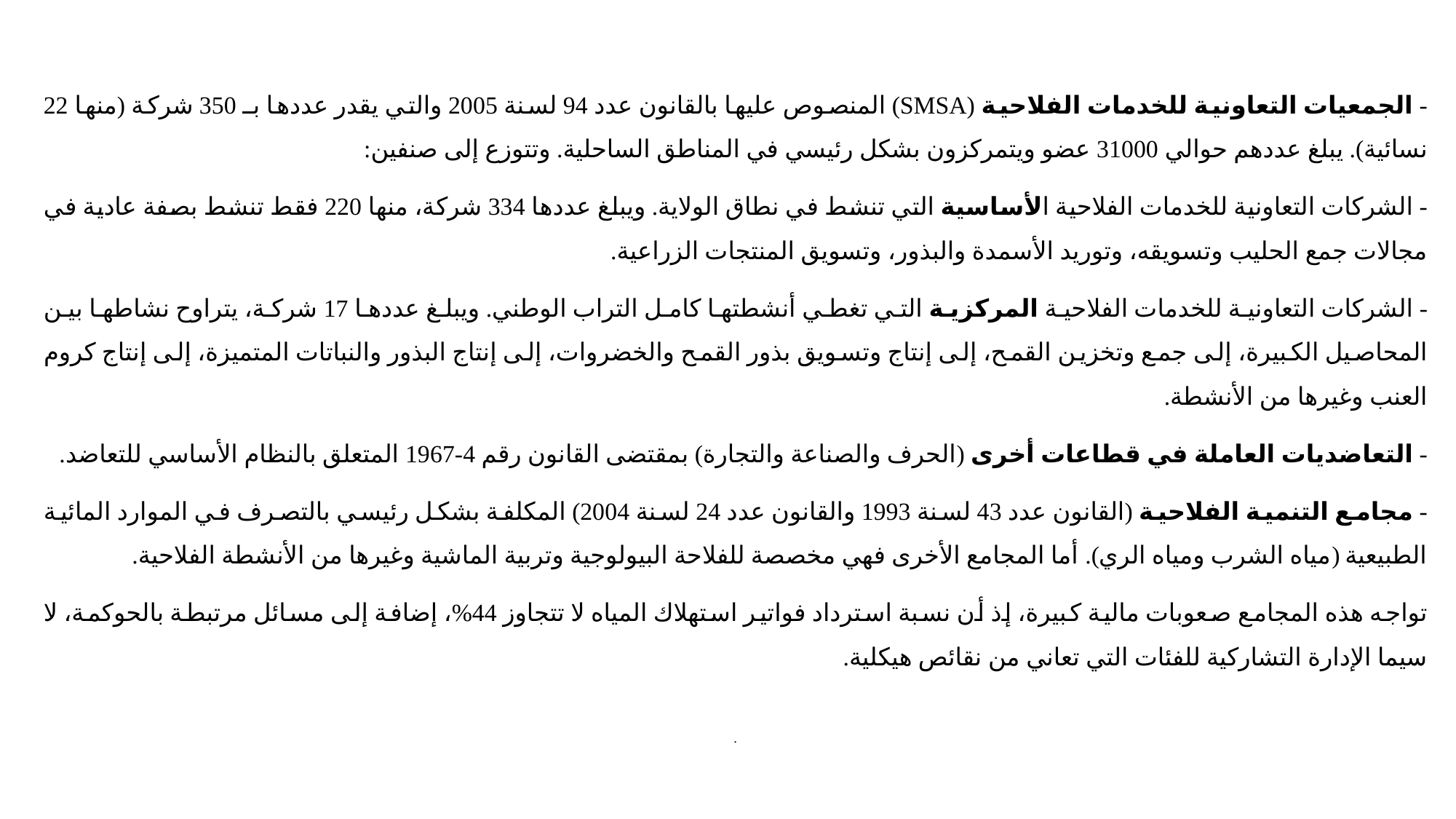

- الجمعيات التعاونية للخدمات الفلاحية (SMSA) المنصوص عليها بالقانون عدد 94 لسنة 2005 والتي يقدر عددها بـ 350 شركة (منها 22 نسائية). يبلغ عددهم حوالي 31000 عضو ويتمركزون بشكل رئيسي في المناطق الساحلية. وتتوزع إلى صنفين:
- الشركات التعاونية للخدمات الفلاحية الأساسية التي تنشط في نطاق الولاية. ويبلغ عددها 334 شركة، منها 220 فقط تنشط بصفة عادية في مجالات جمع الحليب وتسويقه، وتوريد الأسمدة والبذور، وتسويق المنتجات الزراعية.
- الشركات التعاونية للخدمات الفلاحية المركزية التي تغطي أنشطتها كامل التراب الوطني. ويبلغ عددها 17 شركة، يتراوح نشاطها بين المحاصيل الكبيرة، إلى جمع وتخزين القمح، إلى إنتاج وتسويق بذور القمح والخضروات، إلى إنتاج البذور والنباتات المتميزة، إلى إنتاج كروم العنب وغيرها من الأنشطة.
- التعاضديات العاملة في قطاعات أخرى (الحرف والصناعة والتجارة) بمقتضى القانون رقم 4-1967 المتعلق بالنظام الأساسي للتعاضد.
- مجامع التنمية الفلاحية (القانون عدد 43 لسنة 1993 والقانون عدد 24 لسنة 2004) المكلفة بشكل رئيسي بالتصرف في الموارد المائية الطبيعية (مياه الشرب ومياه الري). أما المجامع الأخرى فهي مخصصة للفلاحة البيولوجية وتربية الماشية وغيرها من الأنشطة الفلاحية.
تواجه هذه المجامع صعوبات مالية كبيرة، إذ أن نسبة استرداد فواتير استهلاك المياه لا تتجاوز 44%، إضافة إلى مسائل مرتبطة بالحوكمة، لا سيما الإدارة التشاركية للفئات التي تعاني من نقائص هيكلية.

.